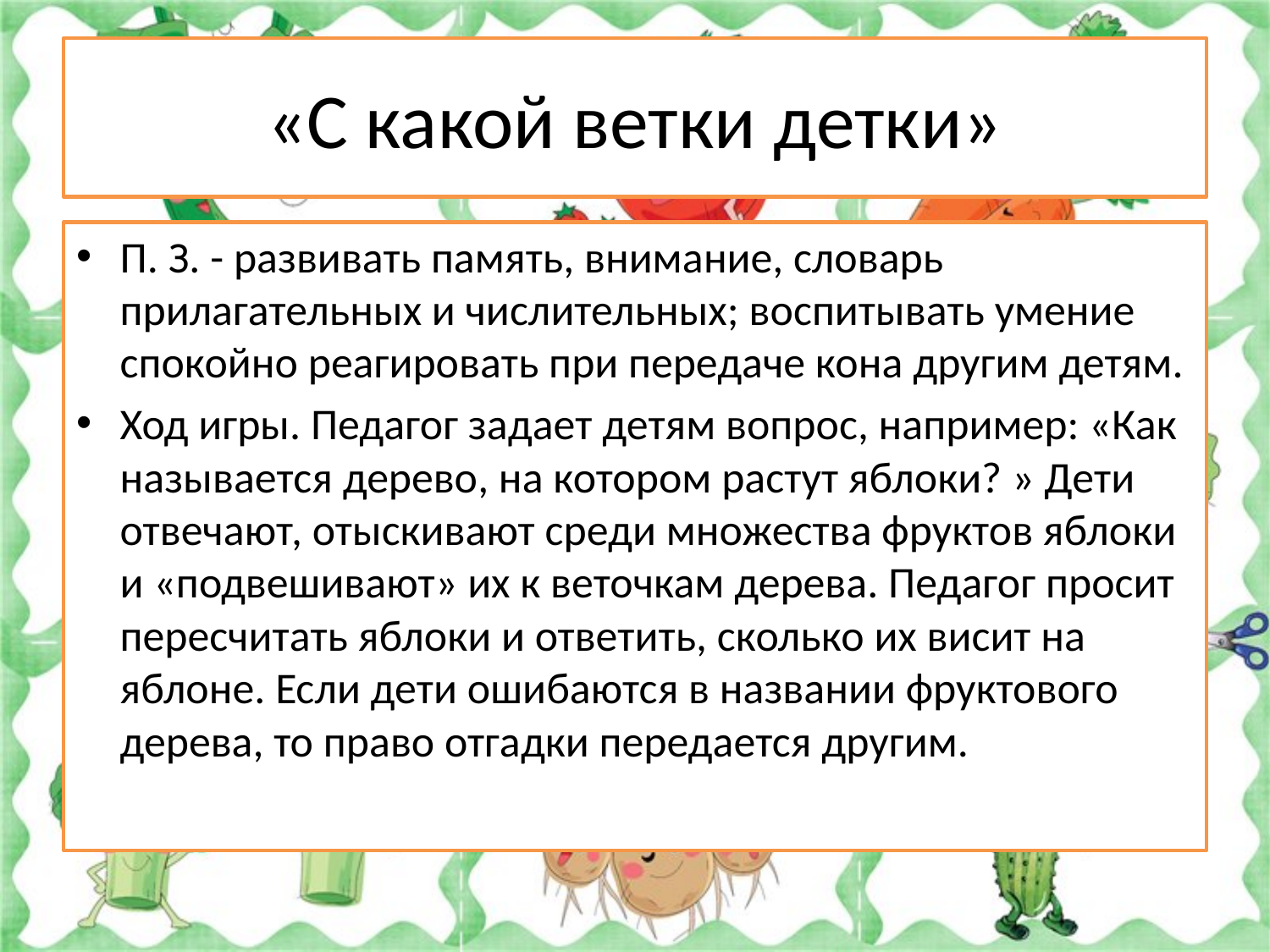

# «С какой ветки детки»
П. З. - развивать память, внимание, словарь прилагательных и числительных; воспитывать умение спокойно реагировать при передаче кона другим детям.
Ход игры. Педагог задает детям вопрос, например: «Как называется дерево, на котором растут яблоки? » Дети отвечают, отыскивают среди множества фруктов яблоки и «подвешивают» их к веточкам дерева. Педагог просит пересчитать яблоки и ответить, сколько их висит на яблоне. Если дети ошибаются в названии фруктового дерева, то право отгадки передается другим.